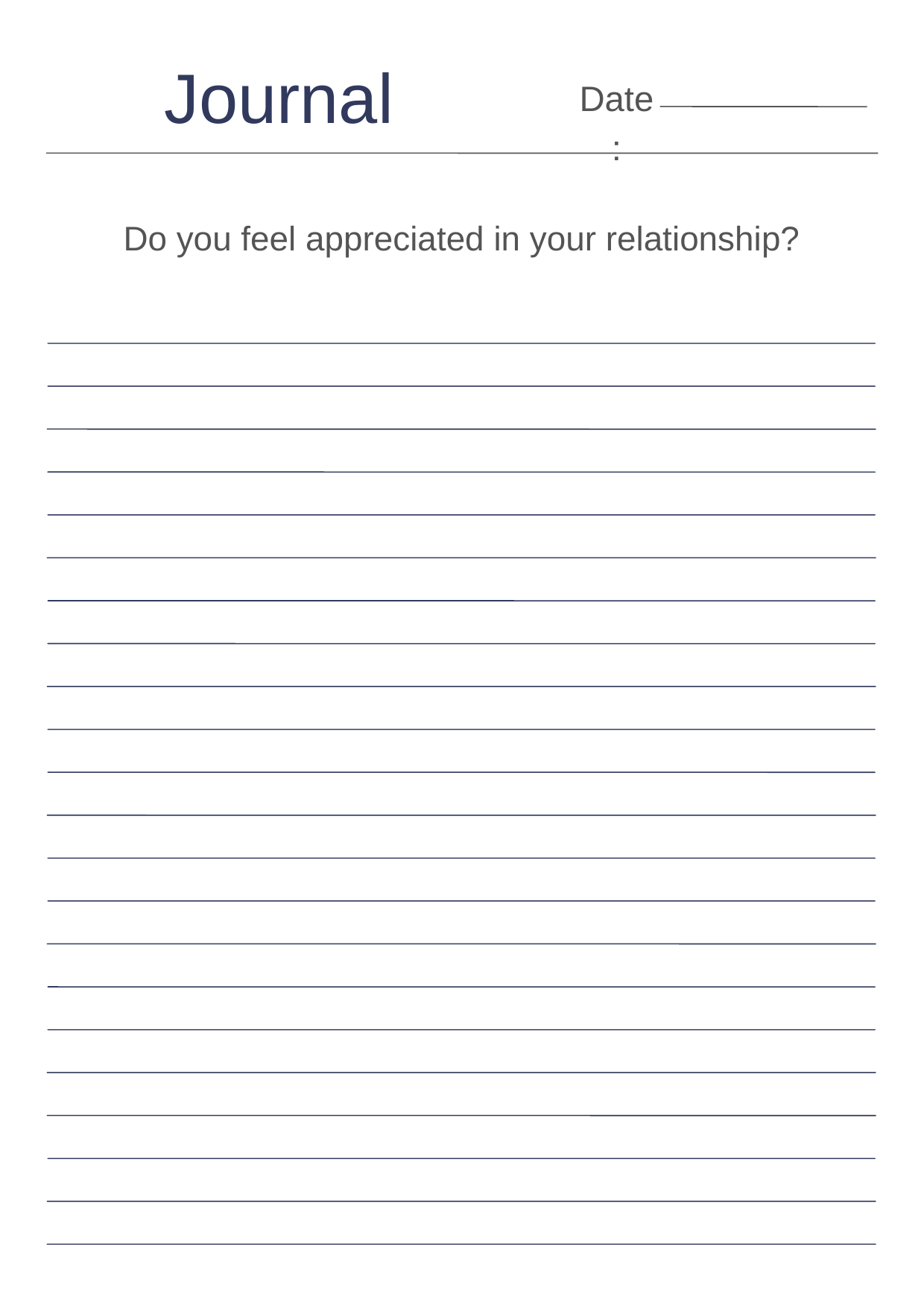

Journal
Date:

Do you feel appreciated in your relationship?